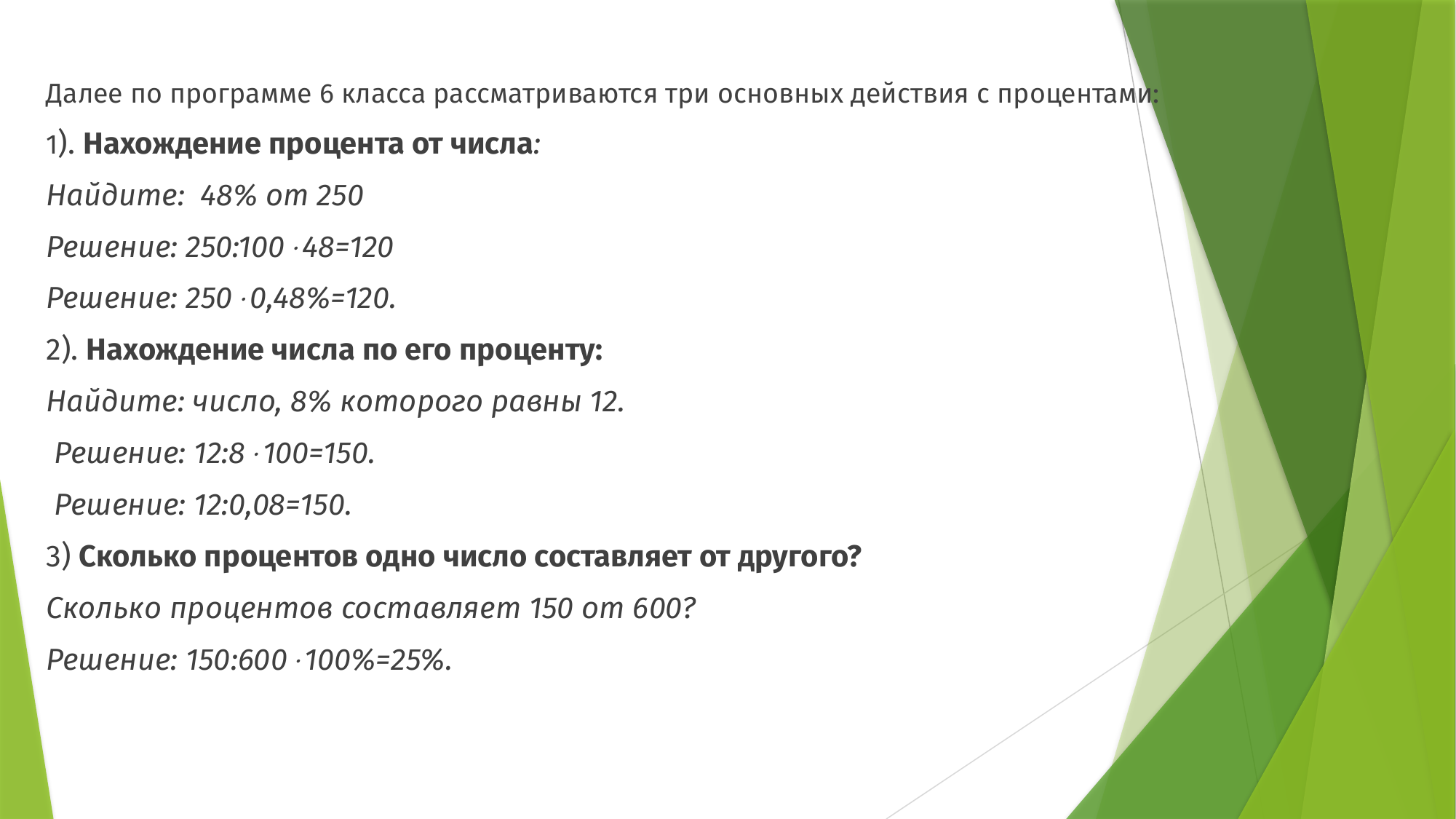

Далее по программе 6 класса рассматриваются три основных действия с процентами:
1). Нахождение процента от числа:
Найдите:  48% от 250
Решение: 250:100⋅48=120
Решение: 250⋅0,48%=120.
2). Нахождение числа по его проценту:
Найдите: число, 8% которого равны 12.
 Решение: 12:8⋅100=150.
 Решение: 12:0,08=150.
3) Сколько процентов одно число составляет от другого?
Сколько процентов составляет 150 от 600?
Решение: 150:600⋅100%=25%.